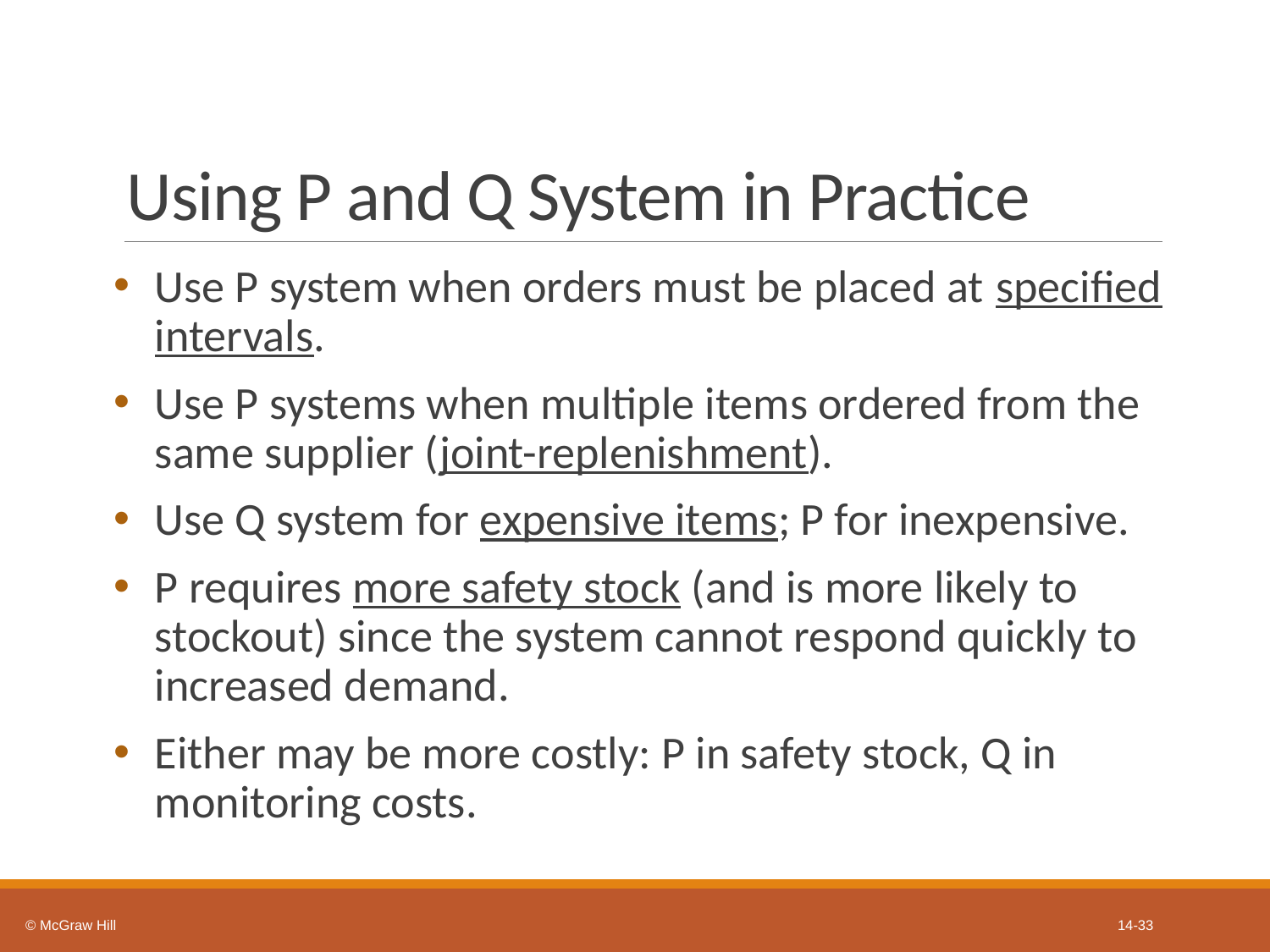

# Using P and Q System in Practice
Use P system when orders must be placed at specified intervals.
Use P systems when multiple items ordered from the same supplier (joint-replenishment).
Use Q system for expensive items; P for inexpensive.
P requires more safety stock (and is more likely to stockout) since the system cannot respond quickly to increased demand.
Either may be more costly: P in safety stock, Q in monitoring costs.